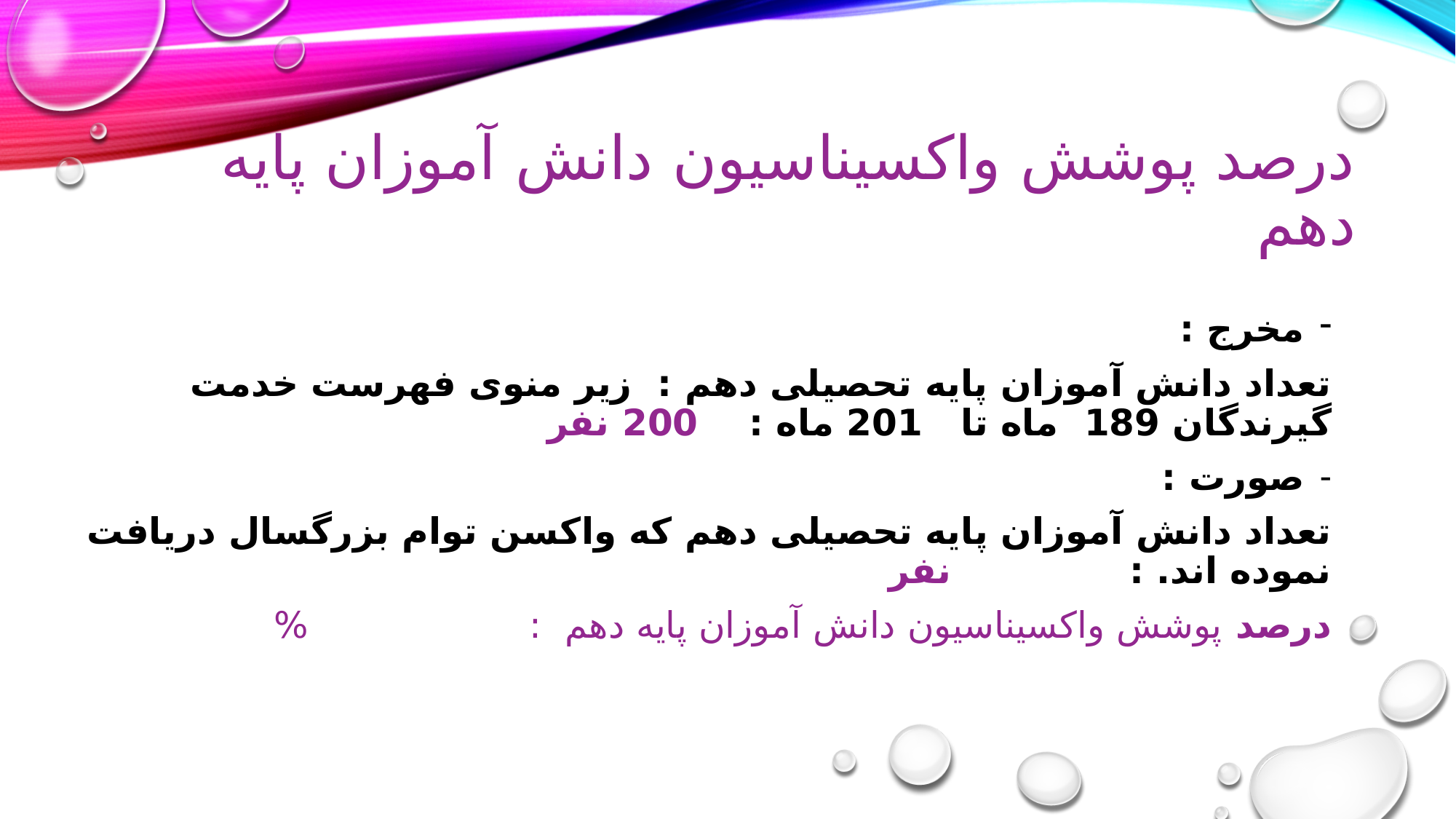

# درصد پوشش واکسیناسیون دانش آموزان پایه دهم
مخرج :
تعداد دانش آموزان پایه تحصیلی دهم :  زیر منوی فهرست خدمت گیرندگان 189  ماه تا   201 ماه :    200 نفر
صورت :
تعداد دانش آموزان پایه تحصیلی دهم که واکسن توام بزرگسال دریافت نموده اند. :              نفر
درصد پوشش واکسیناسیون دانش آموزان پایه دهم  :                   %